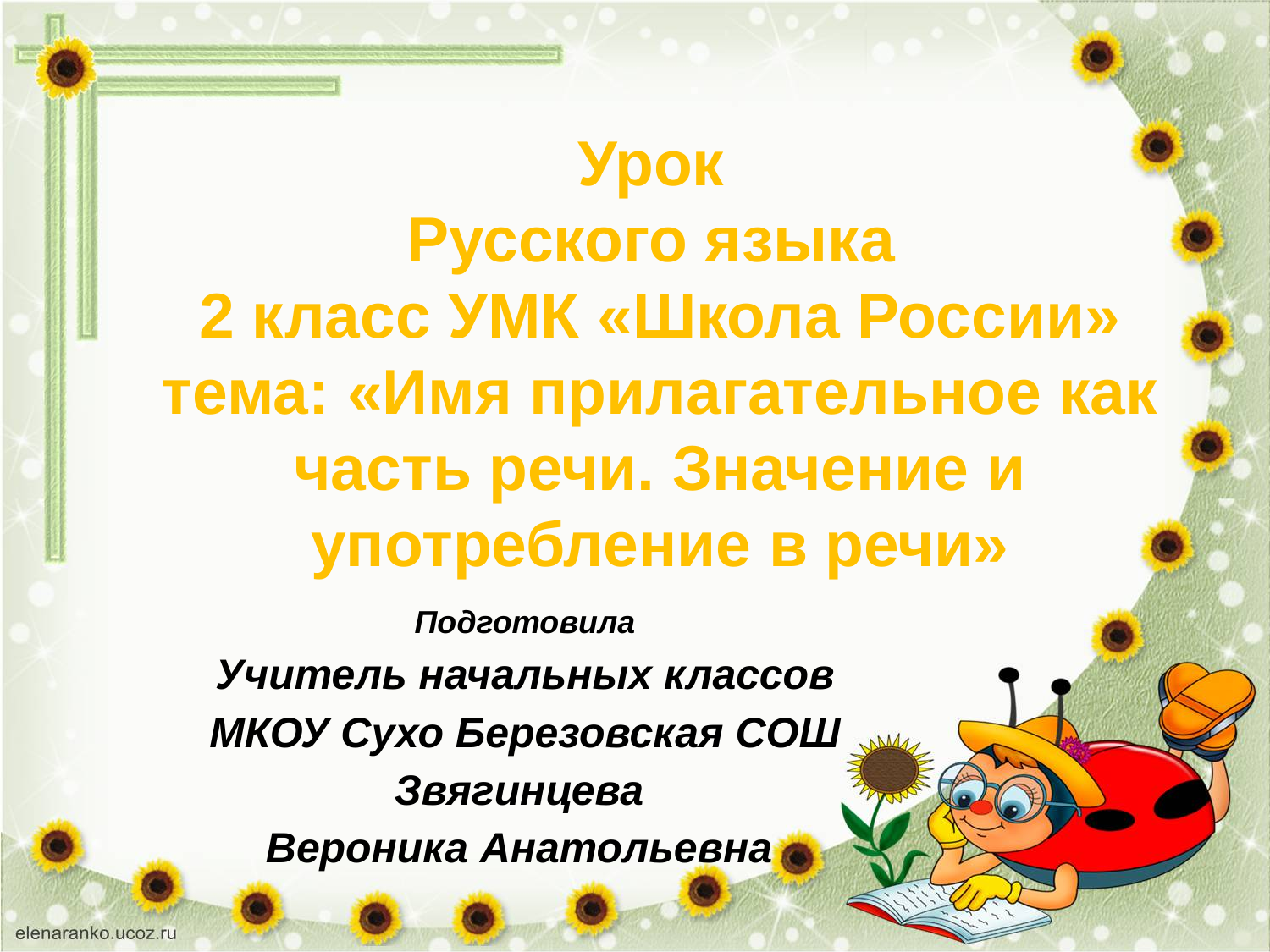

Урок
Русского языка
2 класс УМК «Школа России» тема: «Имя прилагательное как часть речи. Значение и употребление в речи»
Подготовила
Учитель начальных классов
МКОУ Сухо Березовская СОШ
Звягинцева
Вероника Анатольевна